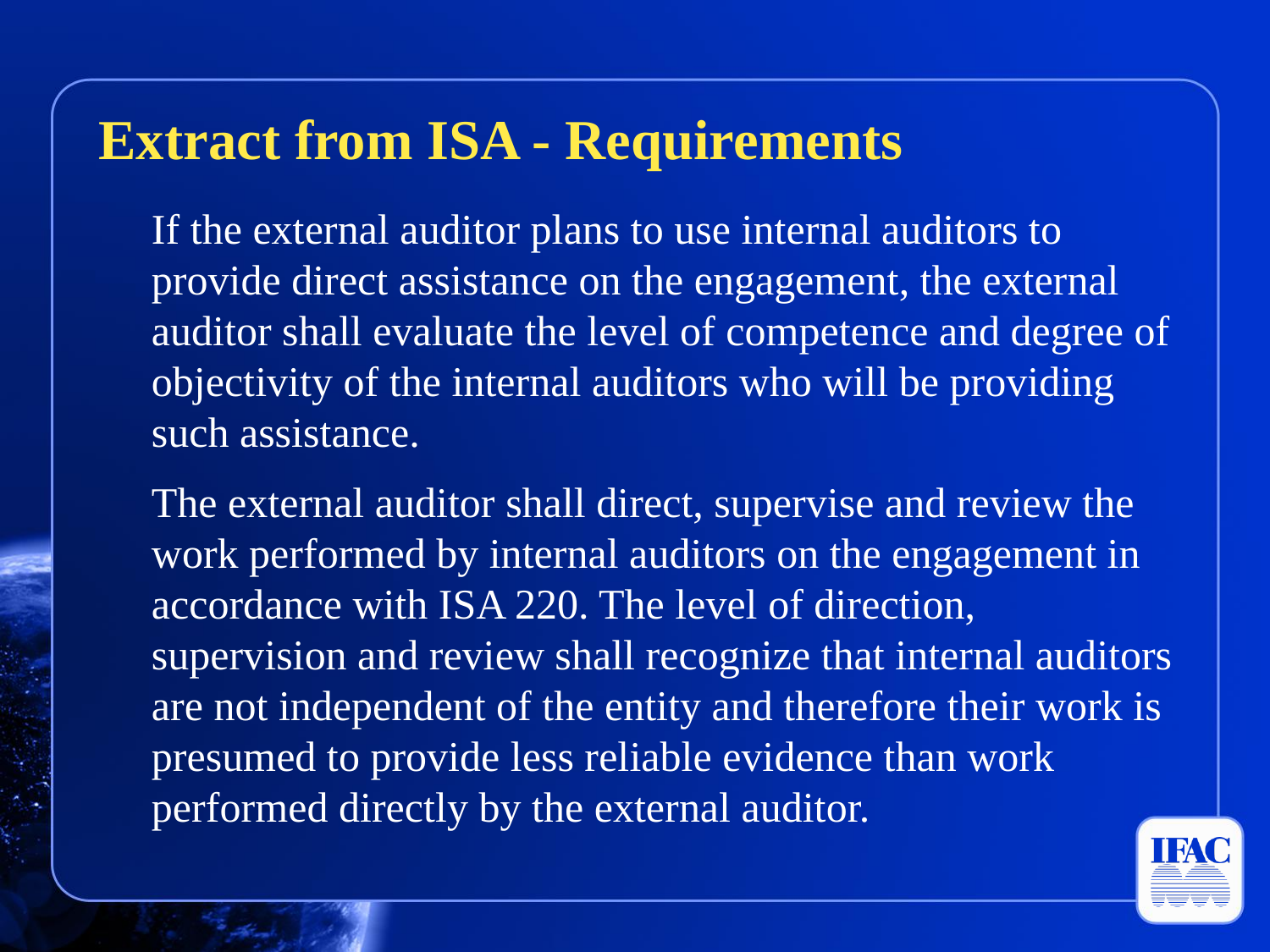

Extract from ISA - Requirements
	If the external auditor plans to use internal auditors to provide direct assistance on the engagement, the external auditor shall evaluate the level of competence and degree of objectivity of the internal auditors who will be providing such assistance.
	The external auditor shall direct, supervise and review the work performed by internal auditors on the engagement in accordance with ISA 220. The level of direction, supervision and review shall recognize that internal auditors are not independent of the entity and therefore their work is presumed to provide less reliable evidence than work performed directly by the external auditor.